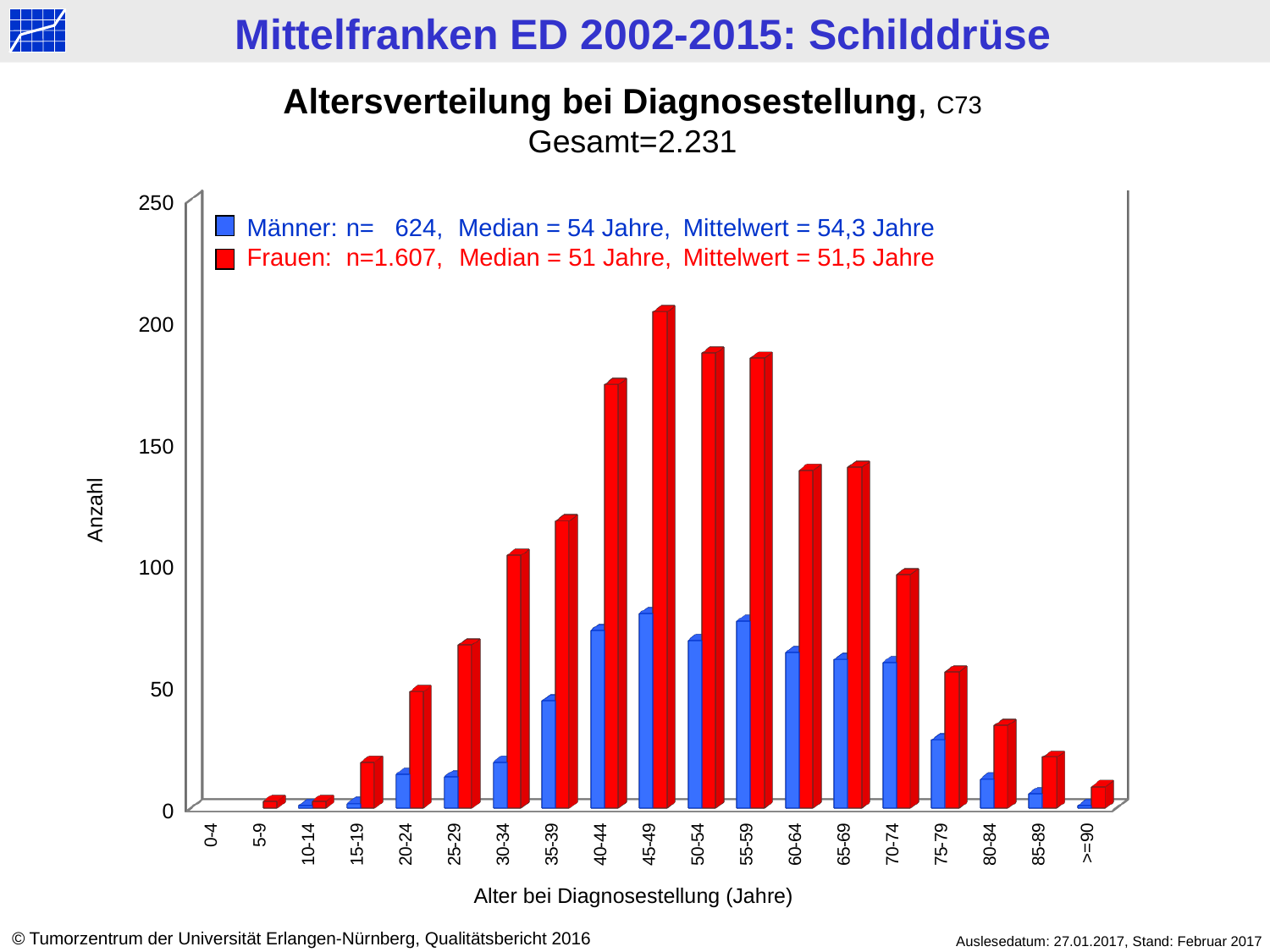

Altersverteilung bei Diagnosestellung, C73
Gesamt=2.231

[unsupported chart]

Männer: 	n=   624, 	Median = 54 Jahre, 	Mittelwert = 54,3 Jahre
Frauen: 	n=1.607, 	Median = 51 Jahre,	Mittelwert = 51,5 Jahre

Anzahl
Alter bei Diagnosestellung (Jahre)